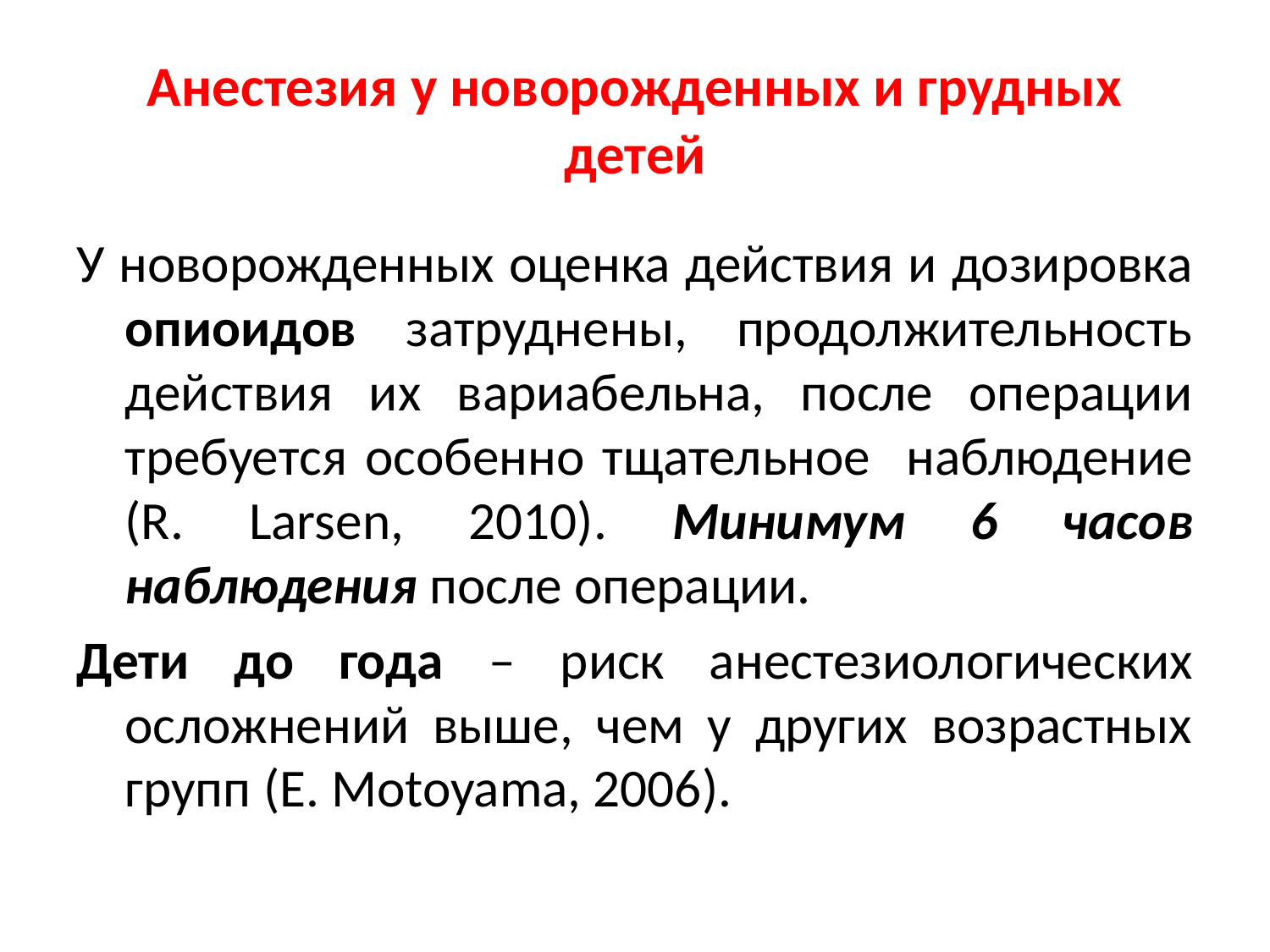

# Анестезия у новорожденных и грудных детей
У новорожденных оценка действия и дозировка опиоидов затруднены, продолжительность действия их вариабельна, после операции требуется особенно тщательное  наблюдение (R. Larsen, 2010). Минимум 6 часов наблюдения после операции.
Дети до года – риск анестезиологических осложнений выше, чем у других возрастных групп (E. Motoyama, 2006).